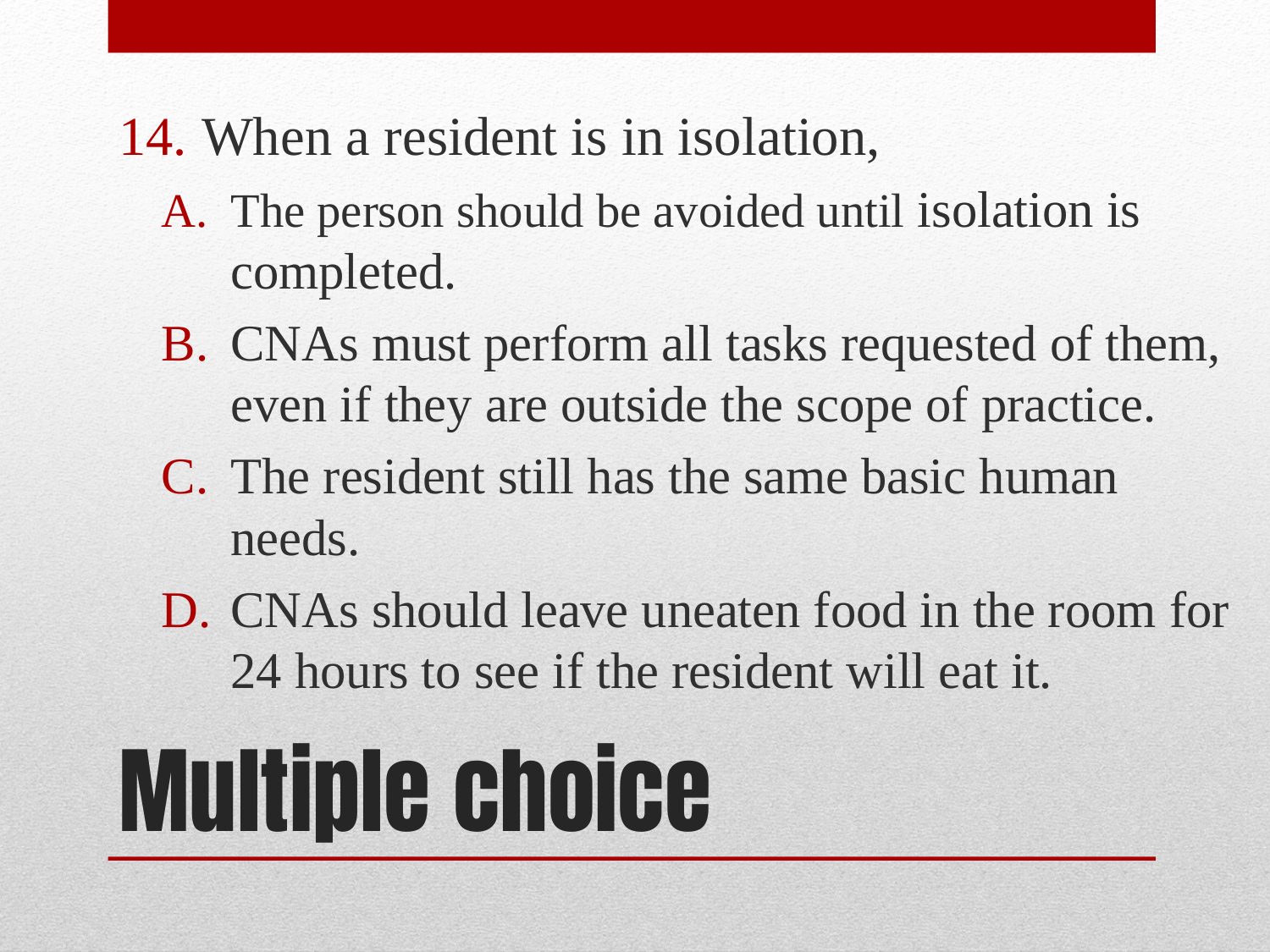

When a resident is in isolation,
The person should be avoided until isolation is completed.
CNAs must perform all tasks requested of them, even if they are outside the scope of practice.
The resident still has the same basic human needs.
CNAs should leave uneaten food in the room for 24 hours to see if the resident will eat it.
# Multiple choice